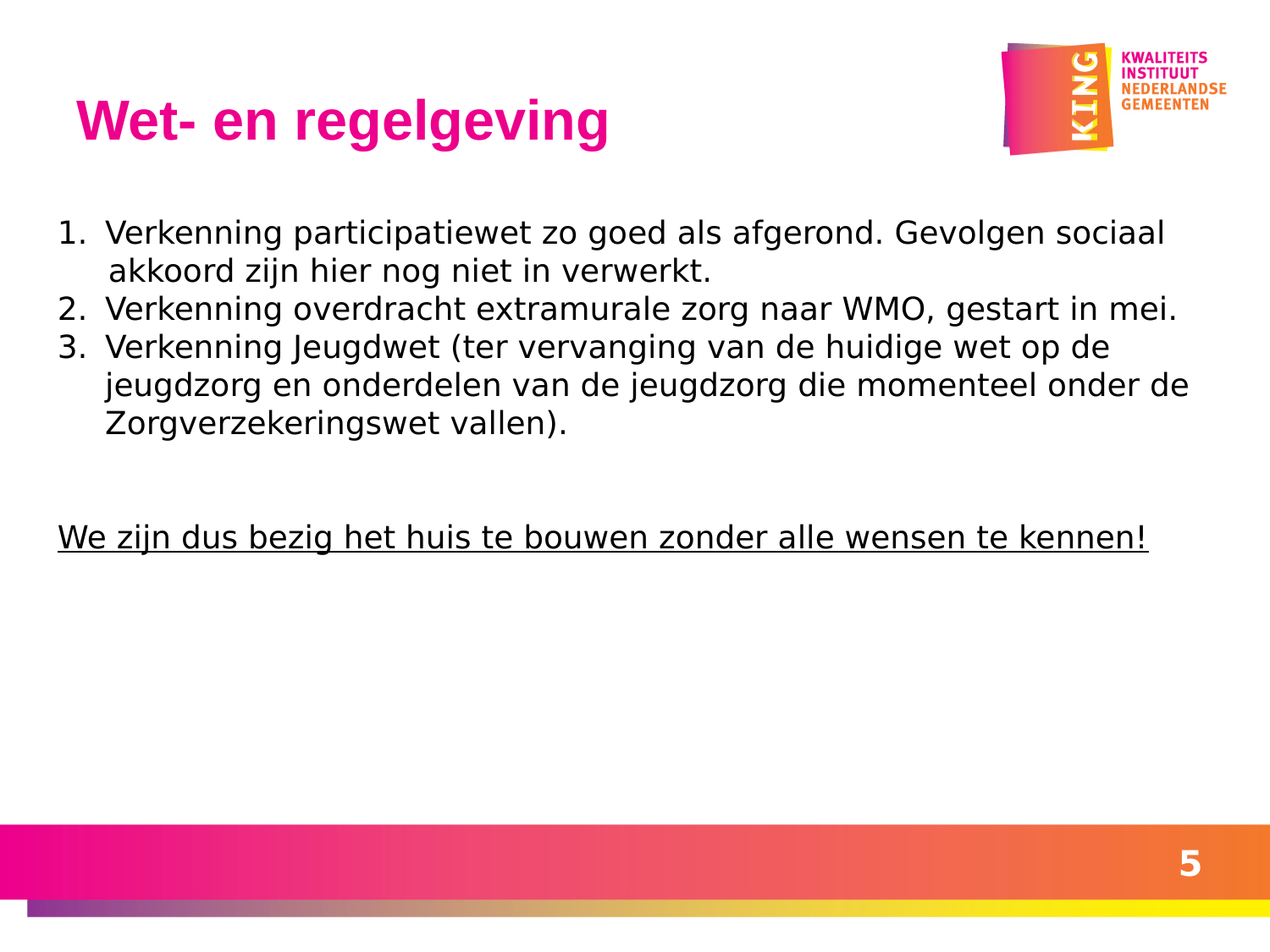

# Wet- en regelgeving
Verkenning participatiewet zo goed als afgerond. Gevolgen sociaal
     akkoord zijn hier nog niet in verwerkt.
Verkenning overdracht extramurale zorg naar WMO, gestart in mei.
Verkenning Jeugdwet (ter vervanging van de huidige wet op de jeugdzorg en onderdelen van de jeugdzorg die momenteel onder de Zorgverzekeringswet vallen).

We zijn dus bezig het huis te bouwen zonder alle wensen te kennen!

5